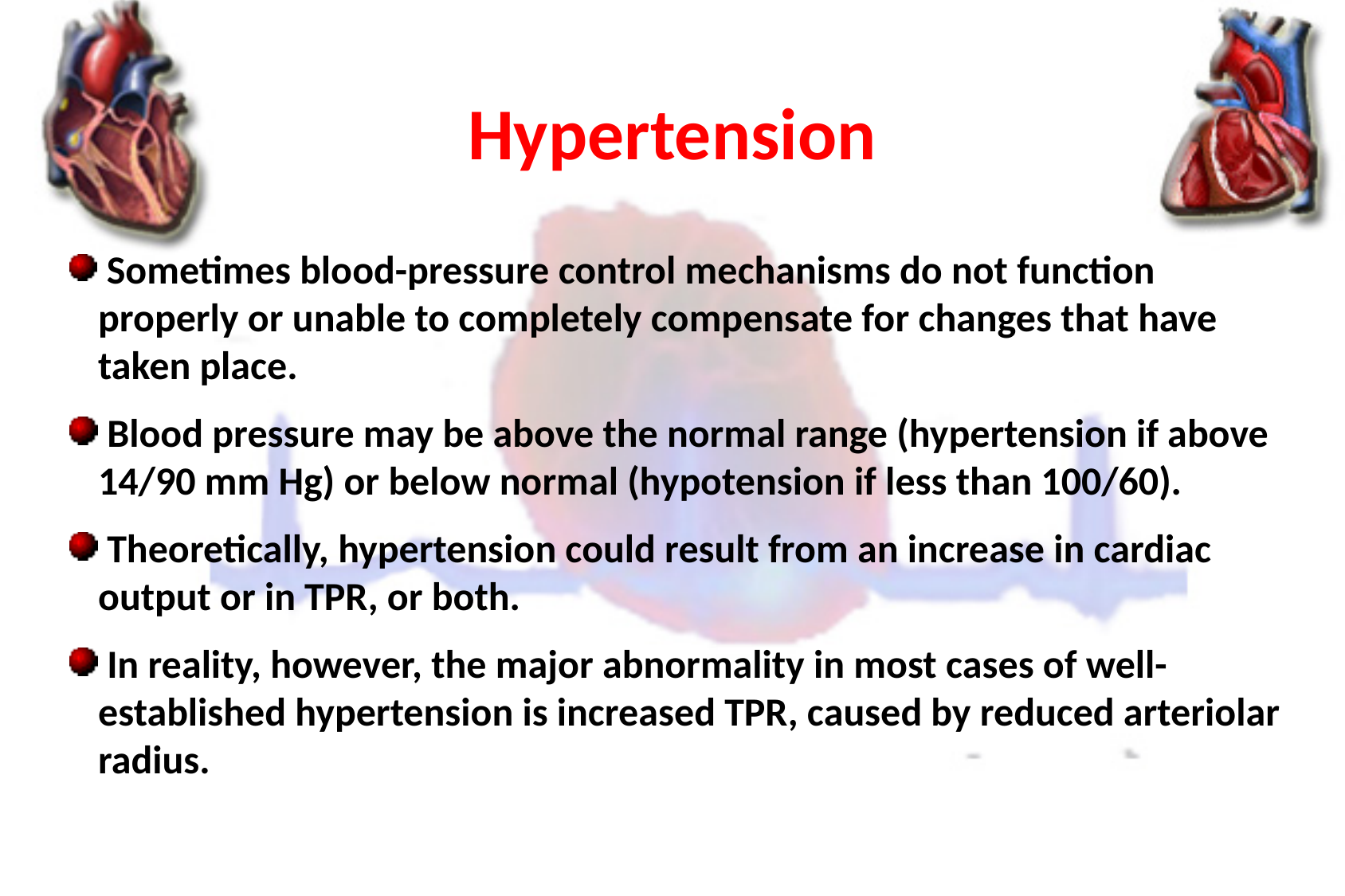

Hypertension
 Sometimes blood-pressure control mechanisms do not function properly or unable to completely compensate for changes that have taken place.
 Blood pressure may be above the normal range (hypertension if above 14/90 mm Hg) or below normal (hypotension if less than 100/60).
 Theoretically, hypertension could result from an increase in cardiac output or in TPR, or both.
 In reality, however, the major abnormality in most cases of well-established hypertension is increased TPR, caused by reduced arteriolar radius.